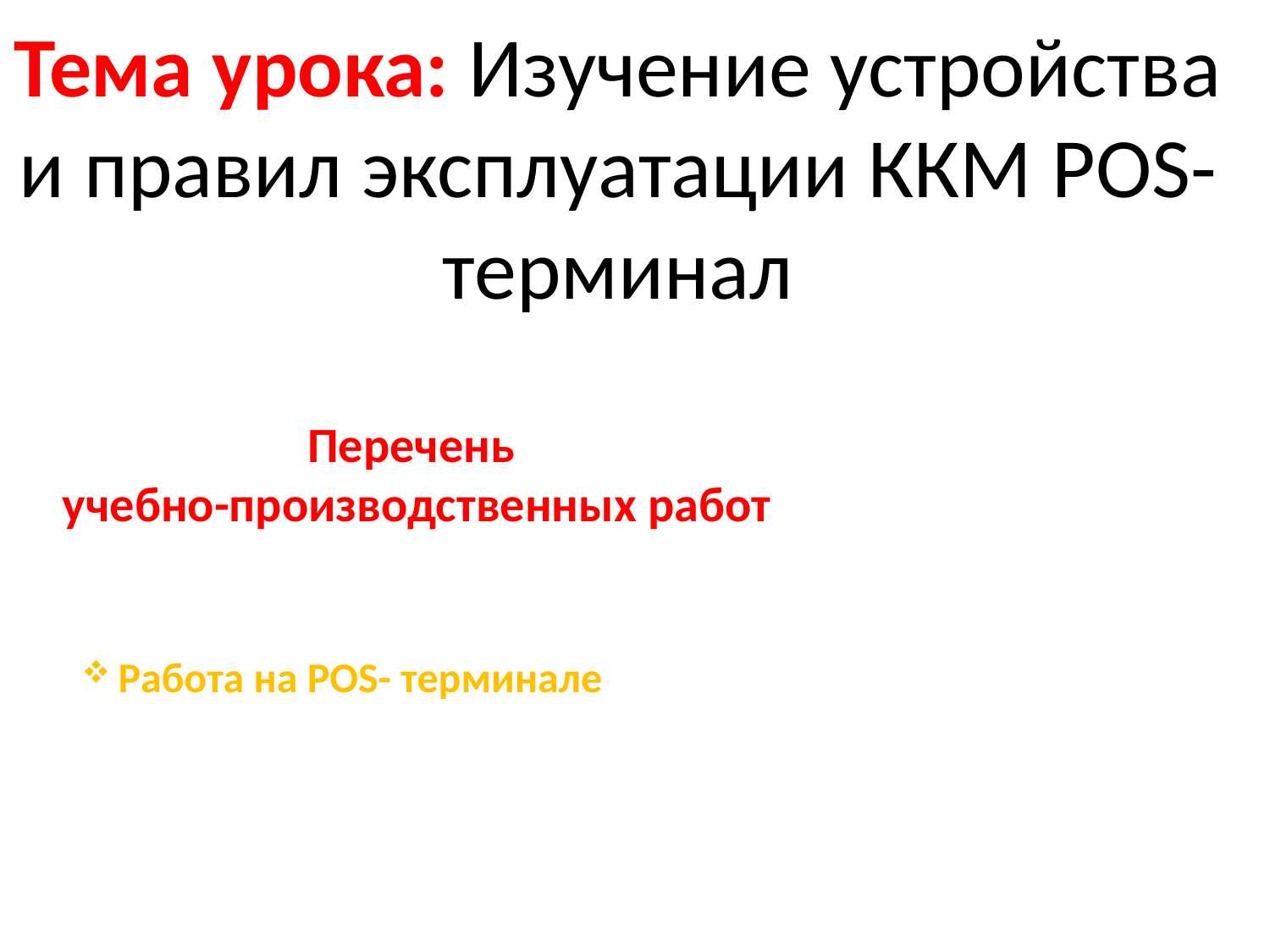

# Тема урока: Изучение устройства и правил эксплуатации ККМ POS-терминал
Перечень
учебно-производственных работ
 Работа на POS- терминале